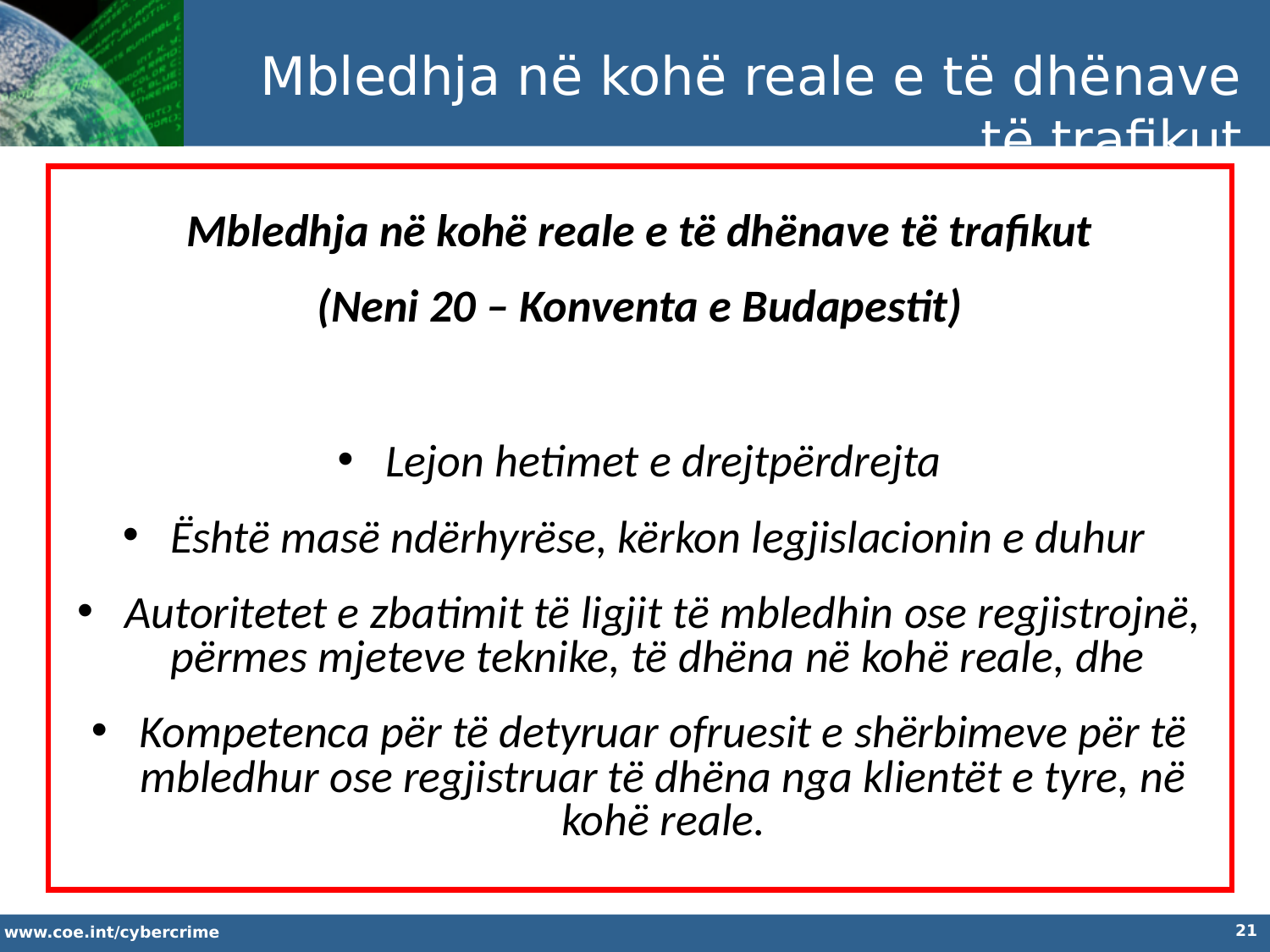

Mbledhja në kohë reale e të dhënave të trafikut
Mbledhja në kohë reale e të dhënave të trafikut
(Neni 20 – Konventa e Budapestit)

Lejon hetimet e drejtpërdrejta
Është masë ndërhyrëse, kërkon legjislacionin e duhur
Autoritetet e zbatimit të ligjit të mbledhin ose regjistrojnë, përmes mjeteve teknike, të dhëna në kohë reale, dhe
Kompetenca për të detyruar ofruesit e shërbimeve për të mbledhur ose regjistruar të dhëna nga klientët e tyre, në kohë reale.